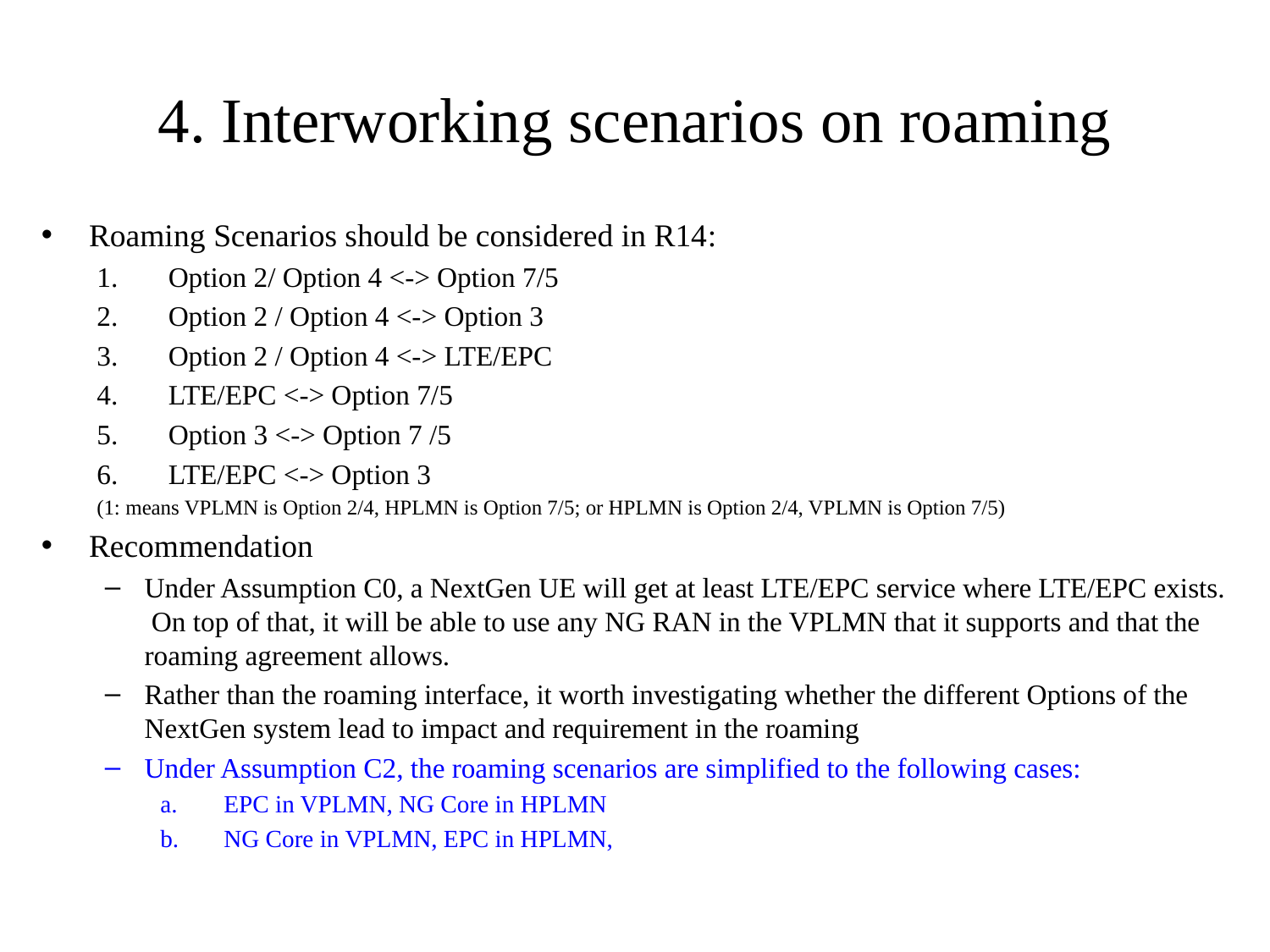

# 4. Interworking scenarios on roaming
Roaming Scenarios should be considered in R14:
Option 2/ Option 4 <-> Option 7/5
Option 2 / Option 4 <-> Option 3
Option 2 / Option 4 <-> LTE/EPC
LTE/EPC <-> Option 7/5
Option 3 <-> Option 7 /5
LTE/EPC <-> Option 3
(1: means VPLMN is Option 2/4, HPLMN is Option 7/5; or HPLMN is Option 2/4, VPLMN is Option 7/5)
Recommendation
Under Assumption C0, a NextGen UE will get at least LTE/EPC service where LTE/EPC exists.  On top of that, it will be able to use any NG RAN in the VPLMN that it supports and that the roaming agreement allows.
Rather than the roaming interface, it worth investigating whether the different Options of the NextGen system lead to impact and requirement in the roaming
Under Assumption C2, the roaming scenarios are simplified to the following cases:
EPC in VPLMN, NG Core in HPLMN
NG Core in VPLMN, EPC in HPLMN,